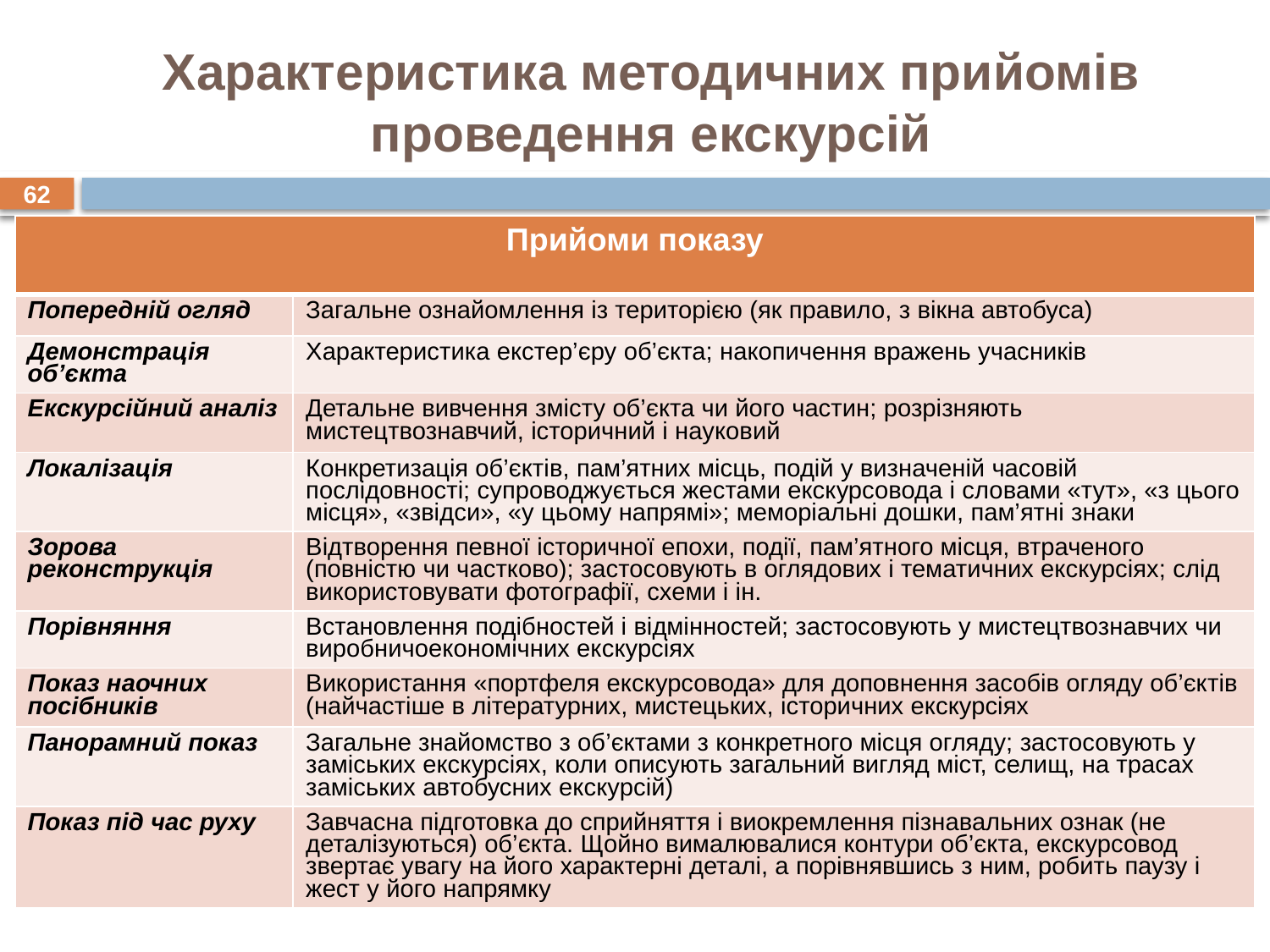

# Характеристика методичних прийомів проведення екскурсій
62
| Прийоми показу |  |
| --- | --- |
| Попередній огляд | Загальне ознайомлення із територією (як правило, з вікна автобуса) |
| Демонстрація об’єкта | Характеристика екстер’єру об’єкта; накопичення вражень учасників |
| Екскурсійний аналіз | Детальне вивчення змісту об’єкта чи його частин; розрізняють мистецтвознавчий, історичний і науковий |
| Локалізація | Конкретизація об’єктів, пам’ятних місць, подій у визначеній часовій послідовності; супроводжується жестами екскурсовода і словами «тут», «з цього місця», «звідси», «у цьому напрямі»; меморіальні дошки, пам’ятні знаки |
| Зорова реконструкція | Відтворення певної історичної епохи, події, пам’ятного місця, втраченого (повністю чи частково); застосовують в оглядових і тематичних екскурсіях; слід використовувати фотографії, схеми і ін. |
| Порівняння | Встановлення подібностей і відмінностей; застосовують у мистецтвознавчих чи виробничоекономічних екскурсіях |
| Показ наочних посібників | Використання «портфеля екскурсовода» для доповнення засобів огляду об’єктів (найчастіше в літературних, мистецьких, історичних екскурсіях |
| Панорамний показ | Загальне знайомство з об’єктами з конкретного місця огляду; застосовують у заміських екскурсіях, коли описують загальний вигляд міст, селищ, на трасах заміських автобусних екскурсій) |
| Показ під час руху | Завчасна підготовка до сприйняття і виокремлення пізнавальних ознак (не деталізуються) об’єкта. Щойно вималювалися контури об’єкта, екскурсовод звертає увагу на його характерні деталі, а порівнявшись з ним, робить паузу і жест у його напрямку |